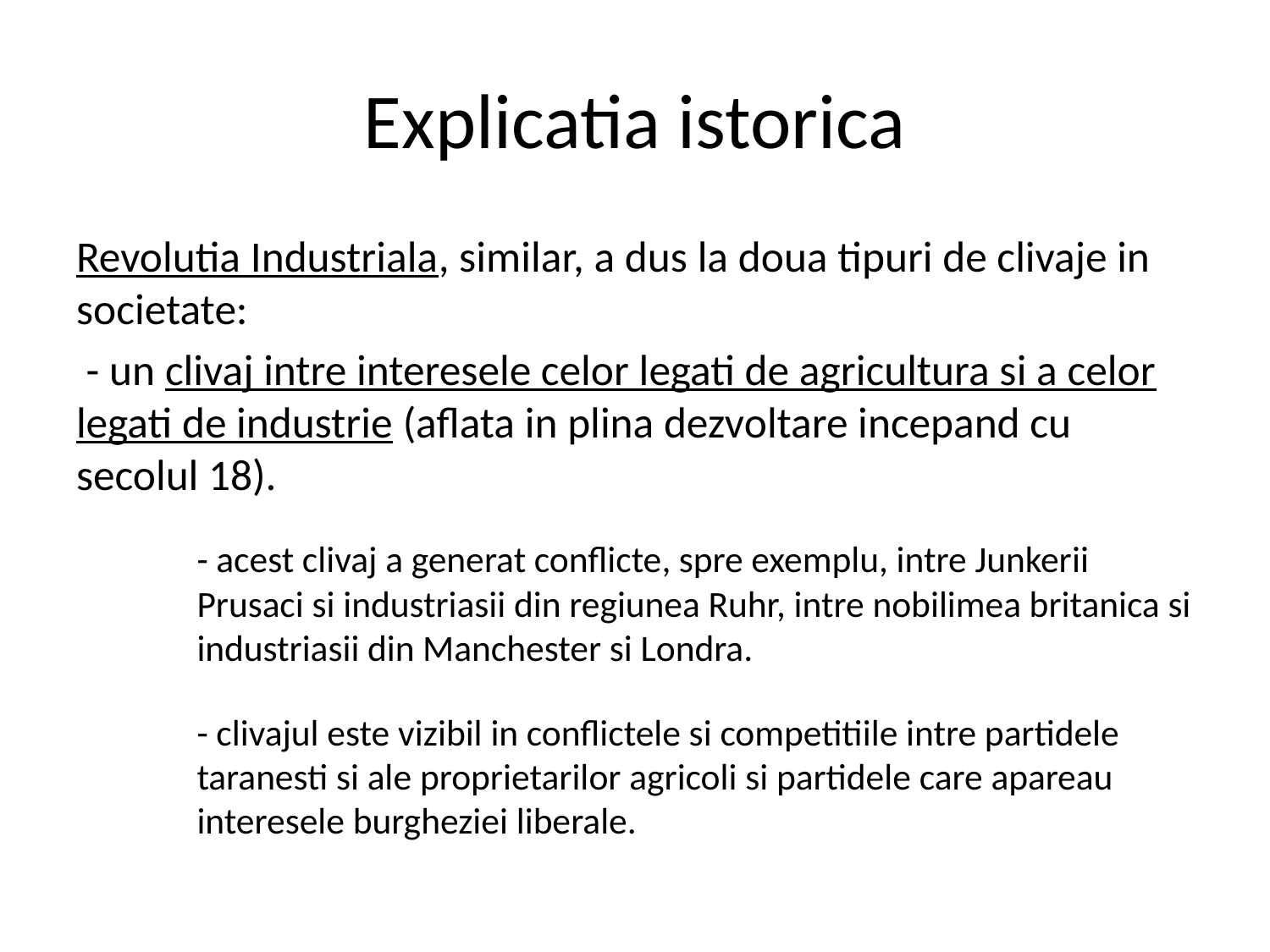

# Explicatia istorica
Revolutia Industriala, similar, a dus la doua tipuri de clivaje in societate:
 - un clivaj intre interesele celor legati de agricultura si a celor legati de industrie (aflata in plina dezvoltare incepand cu secolul 18).

	- acest clivaj a generat conflicte, spre exemplu, intre Junkerii Prusaci si industriasii din regiunea Ruhr, intre nobilimea britanica si industriasii din Manchester si Londra.

	- clivajul este vizibil in conflictele si competitiile intre partidele taranesti si ale proprietarilor agricoli si partidele care apareau interesele burgheziei liberale.